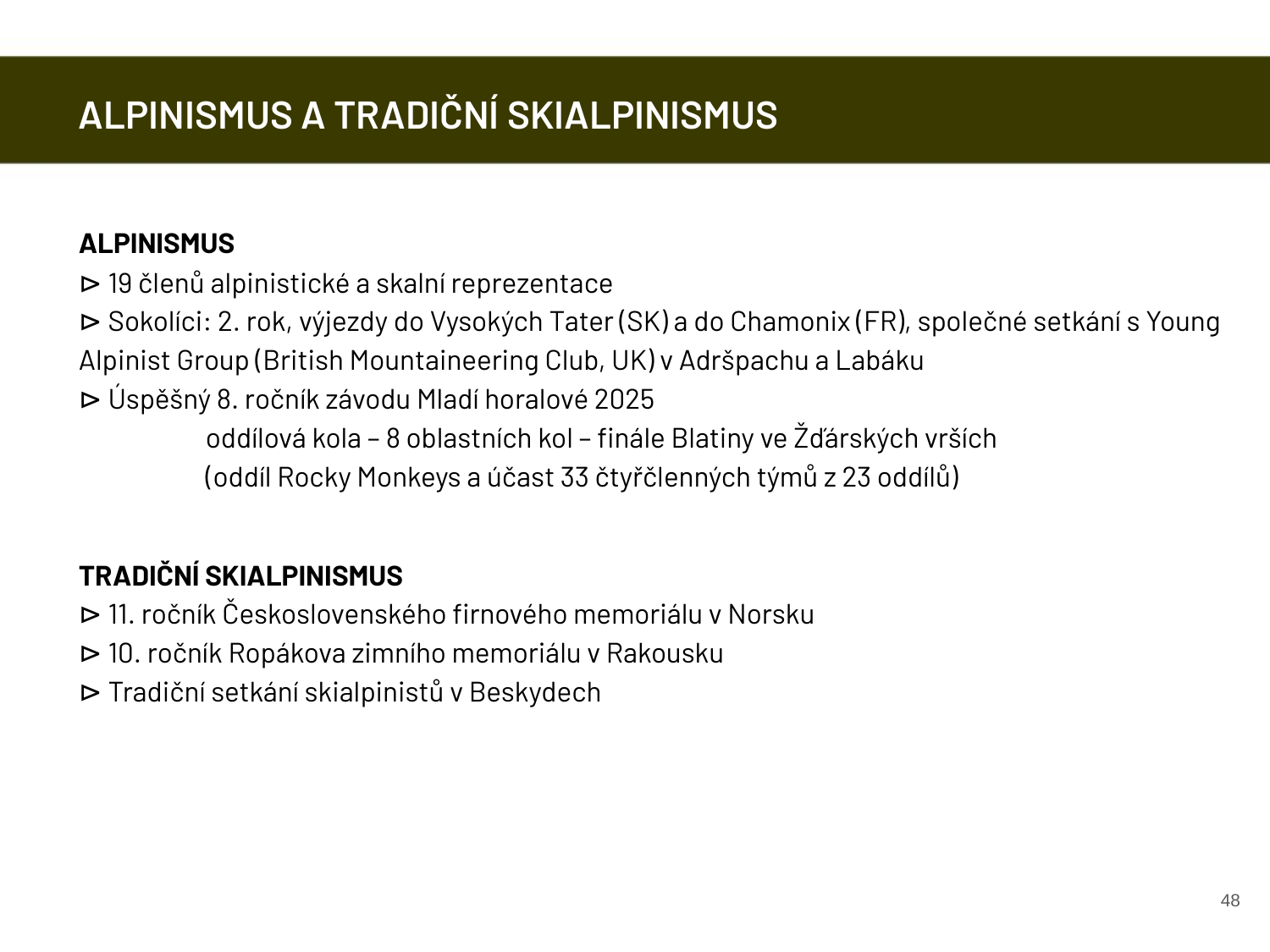

ALPINISMUS A TRADIČNÍ SKIALPINISMUS
ALPINISMUS
⊳ 19 členů alpinistické a skalní reprezentace
⊳ Sokolíci: 2. rok, výjezdy do Vysokých Tater (SK) a do Chamonix (FR), společné setkání s Young Alpinist Group (British Mountaineering Club, UK) v Adršpachu a Labáku
⊳ Úspěšný 8. ročník závodu Mladí horalové 2025
	oddílová kola – 8 oblastních kol – finále Blatiny ve Žďárských vrších
	(oddíl Rocky Monkeys a účast 33 čtyřčlenných týmů z 23 oddílů)

TRADIČNÍ SKIALPINISMUS
⊳ 11. ročník Československého firnového memoriálu v Norsku
⊳ 10. ročník Ropákova zimního memoriálu v Rakousku
⊳ Tradiční setkání skialpinistů v Beskydech

48